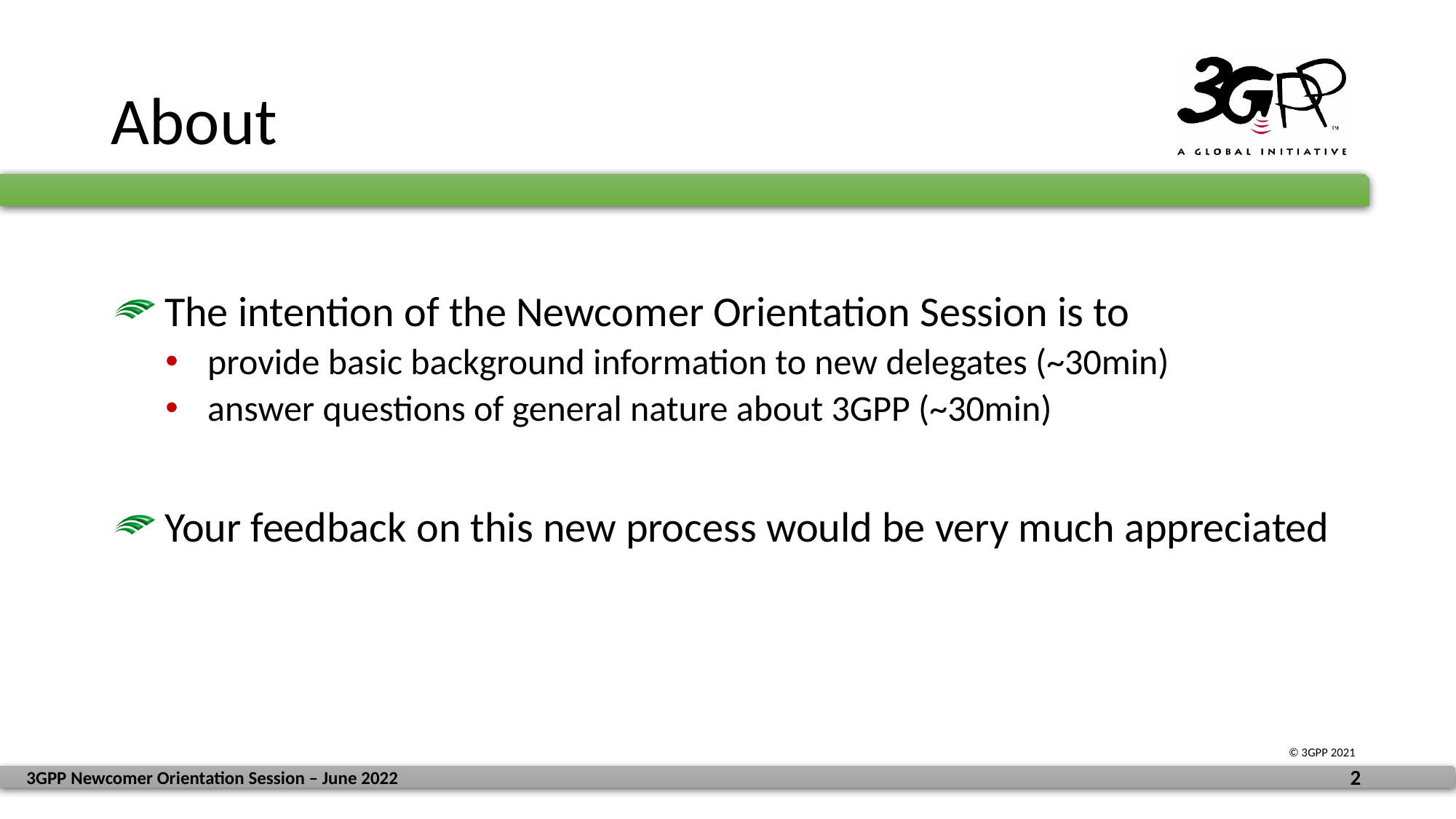

# About

The intention of the Newcomer Orientation Session is to
provide basic background information to new delegates (~30min)
answer questions of general nature about 3GPP (~30min)

Your feedback on this new process would be very much appreciated